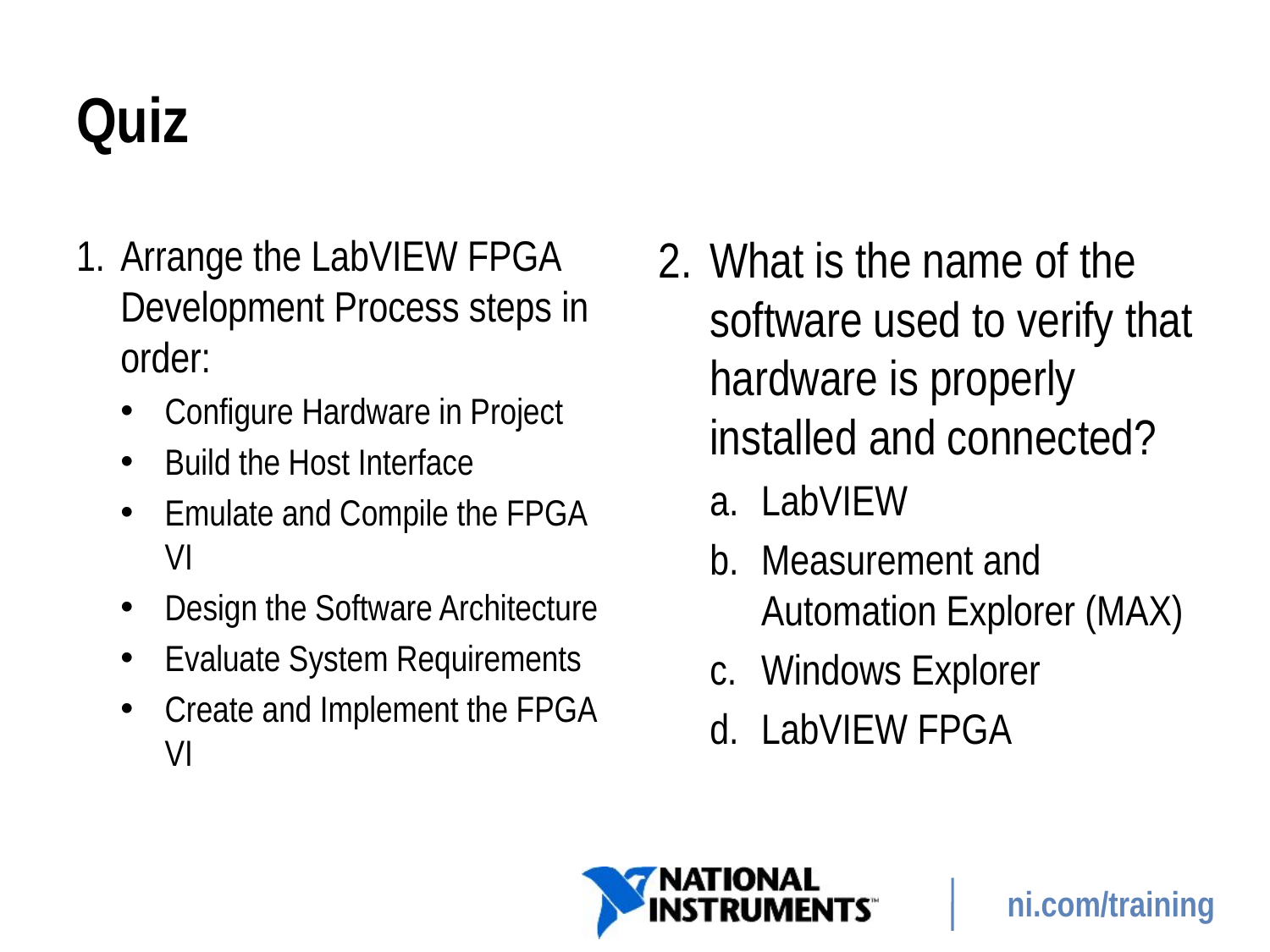

# Quiz
Arrange the LabVIEW FPGA Development Process steps in order:
Configure Hardware in Project
Build the Host Interface
Emulate and Compile the FPGA VI
Design the Software Architecture
Evaluate System Requirements
Create and Implement the FPGA VI

What is the name of the software used to verify that hardware is properly installed and connected?
LabVIEW
Measurement and Automation Explorer (MAX)
Windows Explorer
LabVIEW FPGA